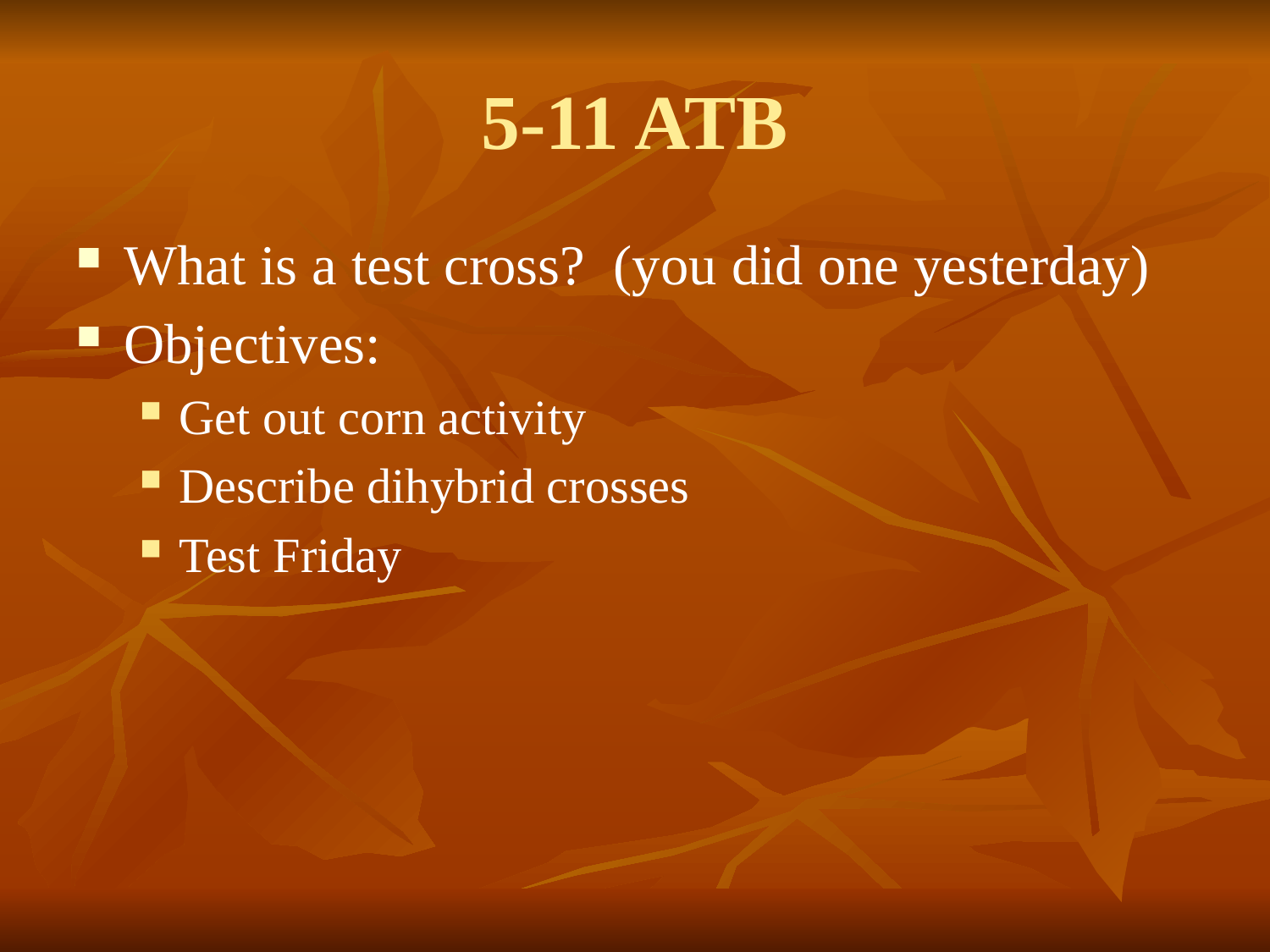

# 5-11 ATB
What is a test cross?  (you did one yesterday)
Objectives:
Get out corn activity
Describe dihybrid crosses
Test Friday